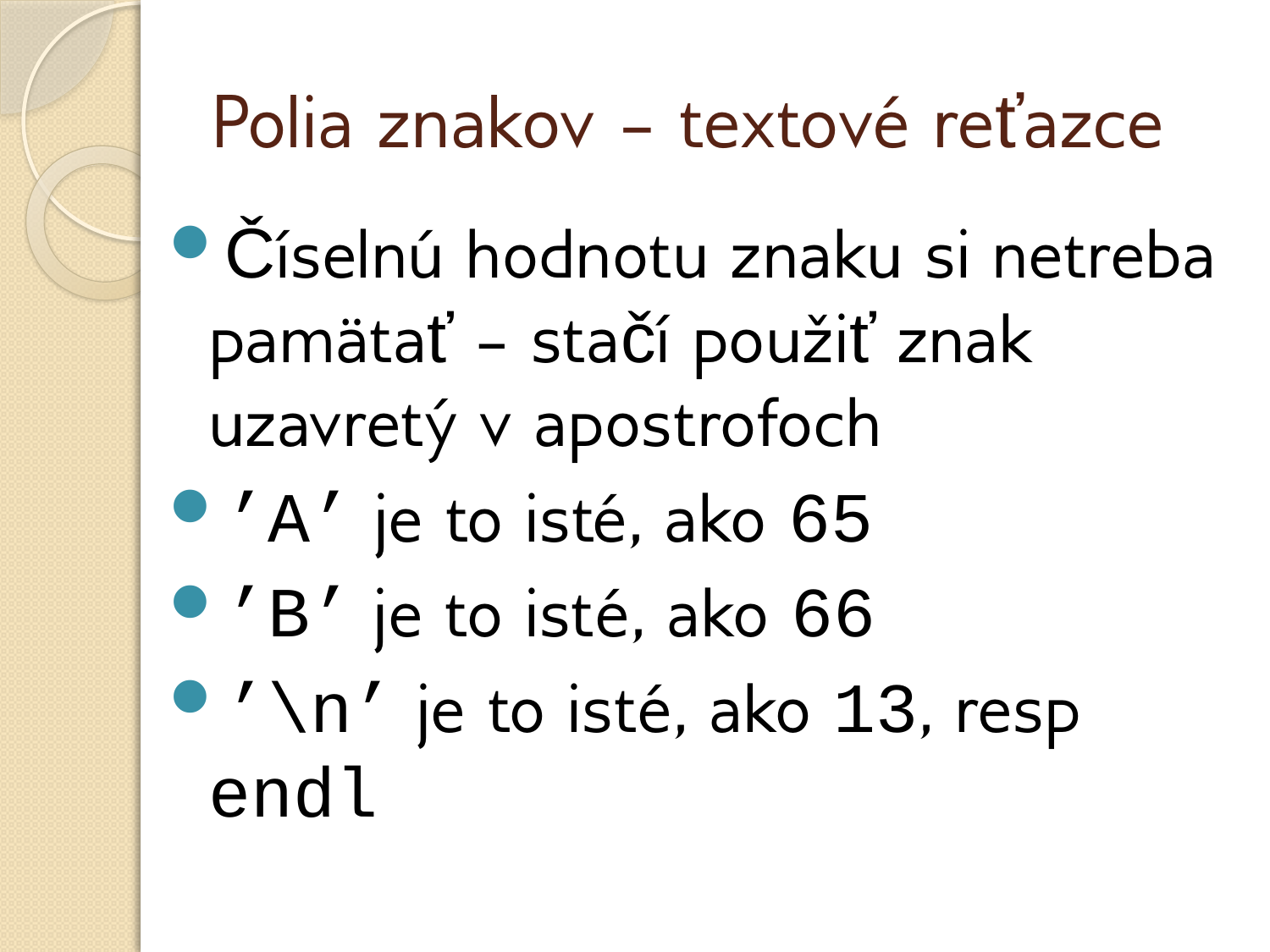

# Polia znakov – textové reťazce
Číselnú hodnotu znaku si netreba pamätať – stačí použiť znak uzavretý v apostrofoch
’A’ je to isté, ako 65
’B’ je to isté, ako 66
’\n’ je to isté, ako 13, resp endl